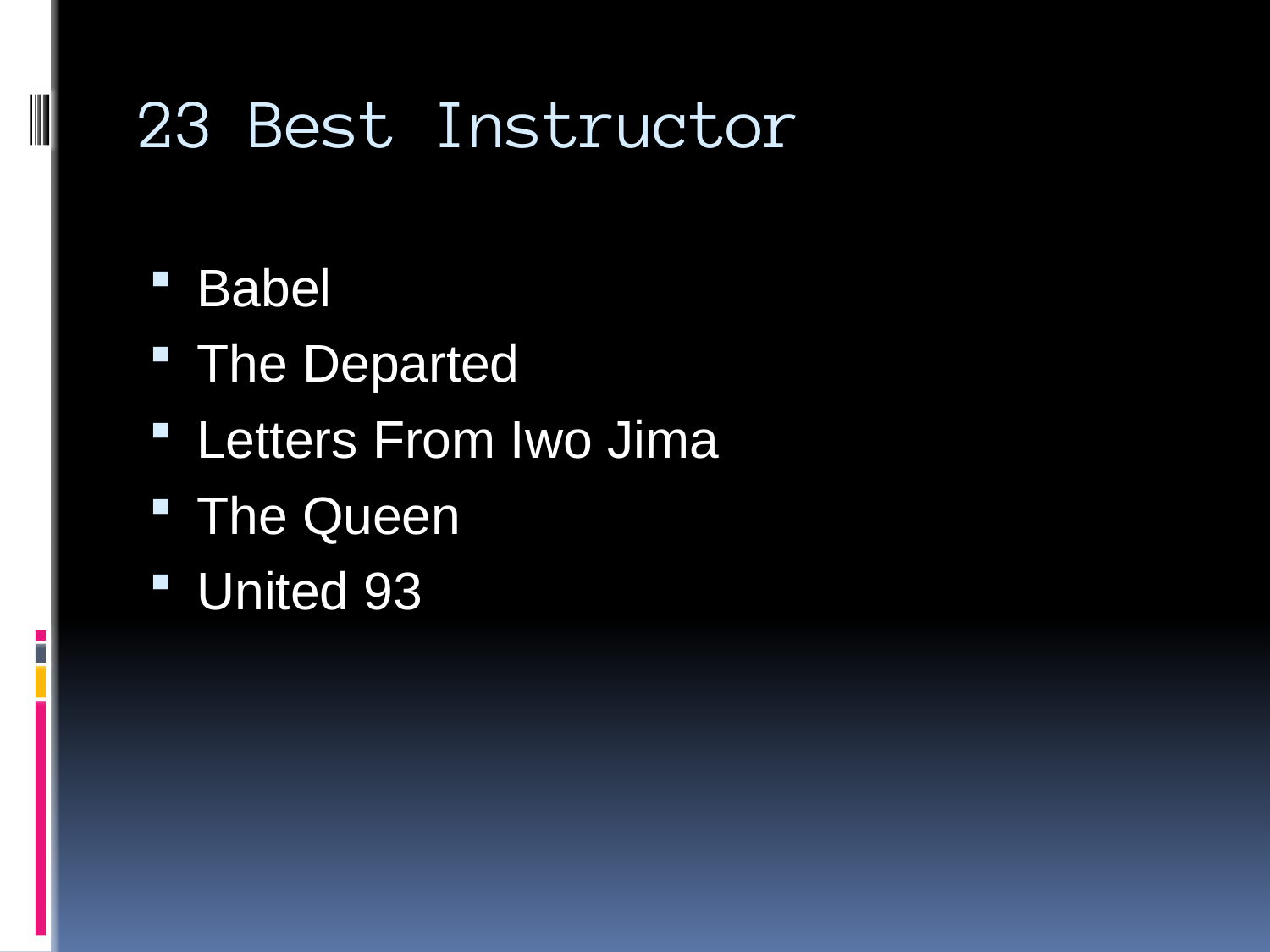

# 23 Best Instructor
Babel
The Departed
Letters From Iwo Jima
The Queen
United 93